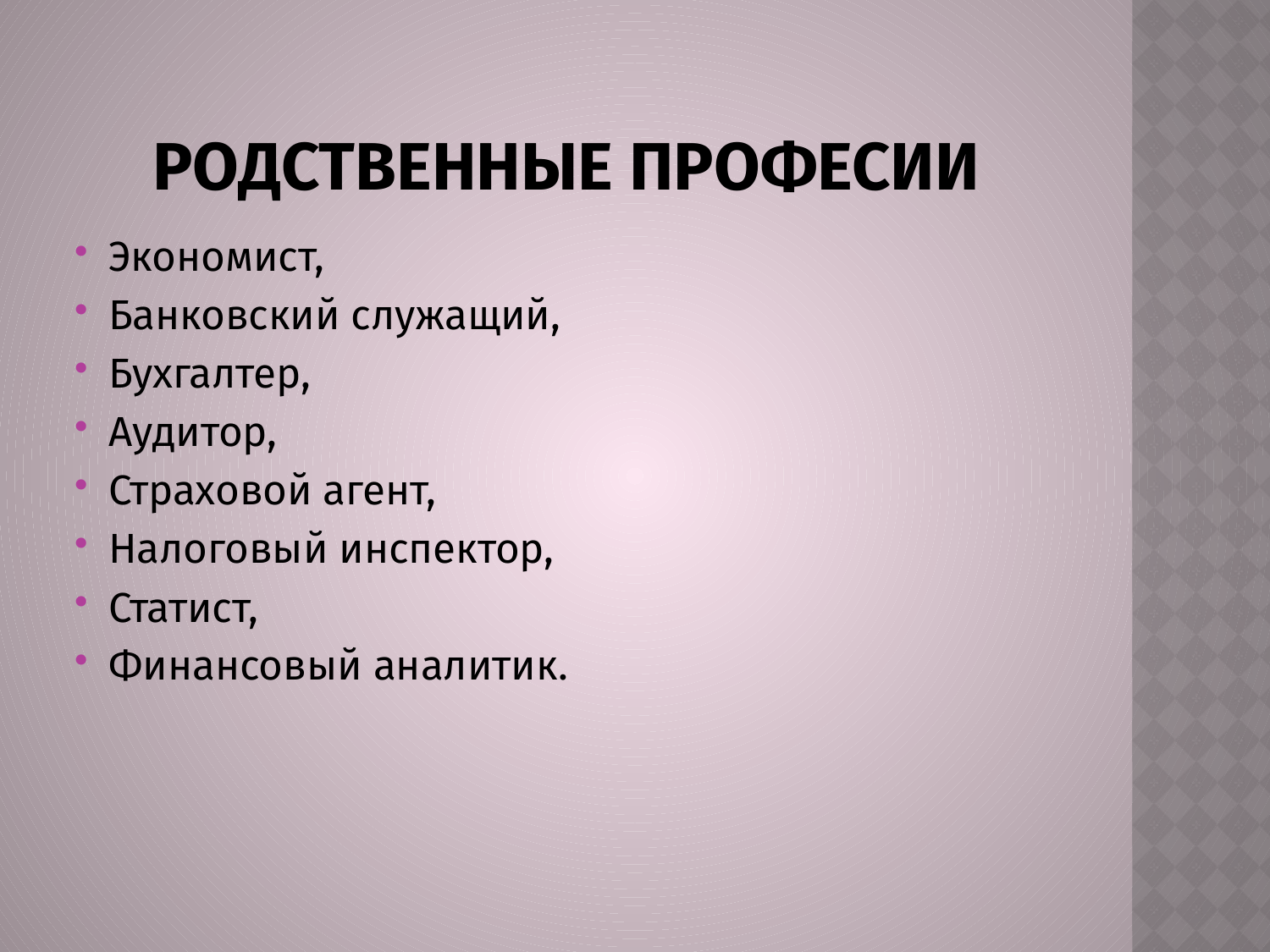

# РОДСТВЕННЫЕ ПРОФЕСИИ
Экономист,
Банковский служащий,
Бухгалтер,
Аудитор,
Страховой агент,
Налоговый инспектор,
Статист,
Финансовый аналитик.